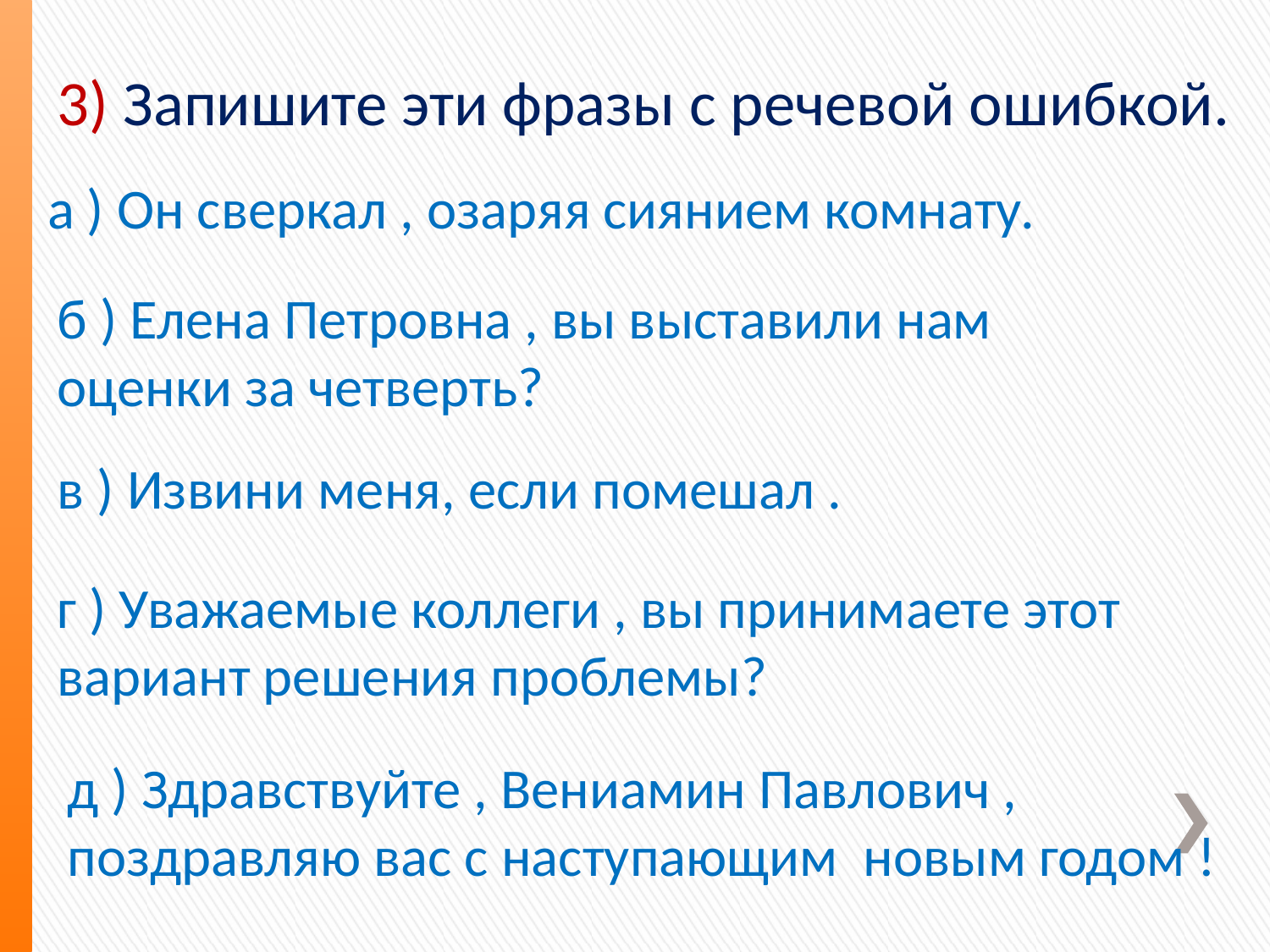

3) Запишите эти фразы с речевой ошибкой.
а ) Он сверкал , озаряя сиянием комнату.
б ) Елена Петровна , вы выставили нам оценки за четверть?
в ) Извини меня, если помешал .
г ) Уважаемые коллеги , вы принимаете этот вариант решения проблемы?
д ) Здравствуйте , Вениамин Павлович , поздравляю вас с наступающим  новым годом !